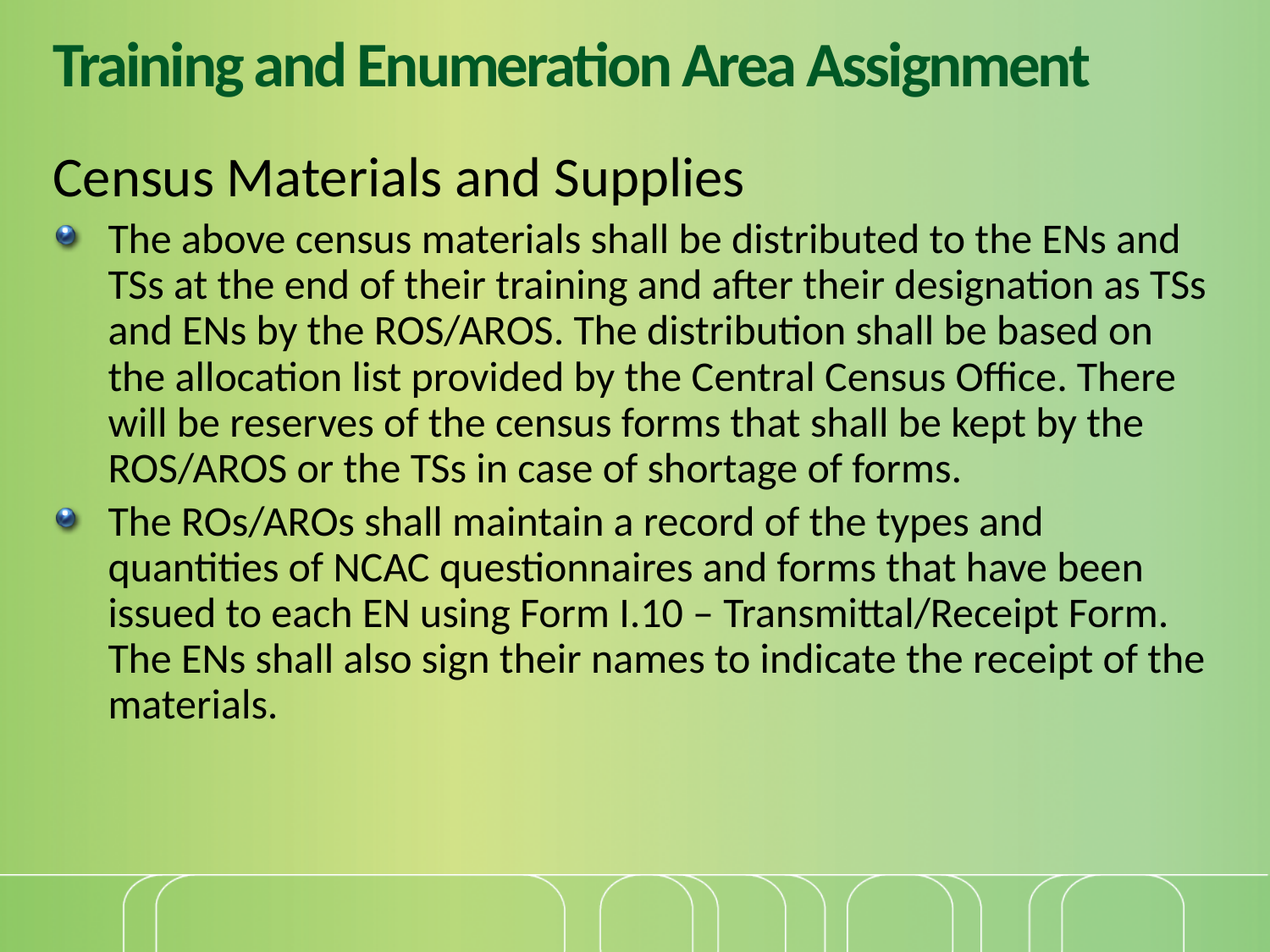

# Training and Enumeration Area Assignment
Census Materials and Supplies
The above census materials shall be distributed to the ENs and TSs at the end of their training and after their designation as TSs and ENs by the ROS/AROS. The distribution shall be based on the allocation list provided by the Central Census Office. There will be reserves of the census forms that shall be kept by the ROS/AROS or the TSs in case of shortage of forms.
The ROs/AROs shall maintain a record of the types and quantities of NCAC questionnaires and forms that have been issued to each EN using Form I.10 – Transmittal/Receipt Form. The ENs shall also sign their names to indicate the receipt of the materials.